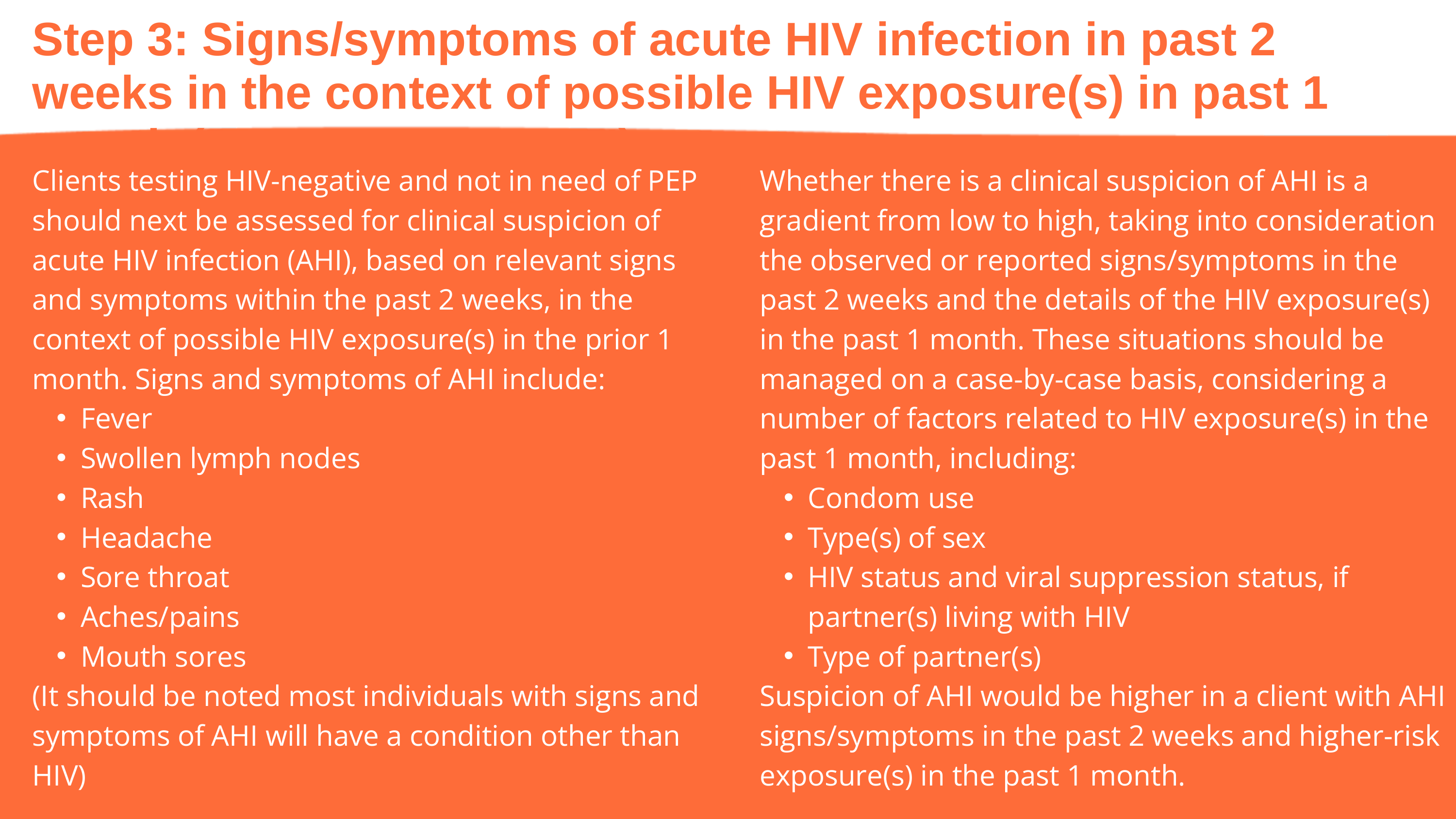

Step 3: Signs/symptoms of acute HIV infection in past 2 weeks in the context of possible HIV exposure(s) in past 1 month ("AHI Assessment")

Clients testing HIV-negative and not in need of PEP should next be assessed for clinical suspicion of acute HIV infection (AHI), based on relevant signs and symptoms within the past 2 weeks, in the context of possible HIV exposure(s) in the prior 1 month. Signs and symptoms of AHI include:
Fever
Swollen lymph nodes
Rash
Headache
Sore throat
Aches/pains
Mouth sores
(It should be noted most individuals with signs and symptoms of AHI will have a condition other than HIV)
Whether there is a clinical suspicion of AHI is a gradient from low to high, taking into consideration the observed or reported signs/symptoms in the past 2 weeks and the details of the HIV exposure(s) in the past 1 month. These situations should be managed on a case-by-case basis, considering a number of factors related to HIV exposure(s) in the past 1 month, including:
Condom use
Type(s) of sex
HIV status and viral suppression status, if partner(s) living with HIV
Type of partner(s)
Suspicion of AHI would be higher in a client with AHI signs/symptoms in the past 2 weeks and higher-risk exposure(s) in the past 1 month.